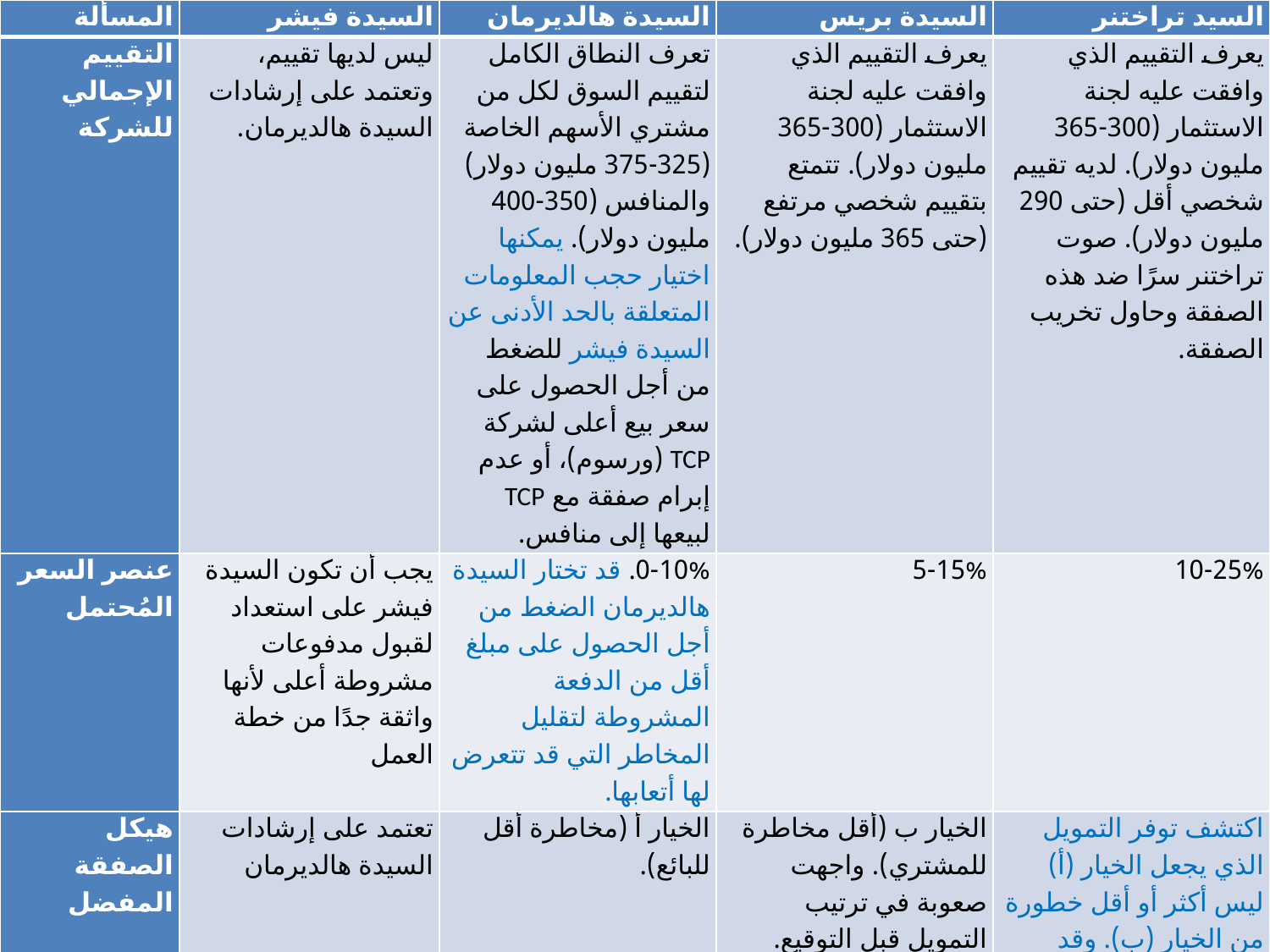

| المسألة | السيدة فيشر | السيدة هالديرمان | السيدة بريس | السيد تراختنر |
| --- | --- | --- | --- | --- |
| التقييم الإجمالي للشركة | ليس لديها تقييم، وتعتمد على إرشادات السيدة هالديرمان. | تعرف النطاق الكامل لتقييم السوق لكل من مشتري الأسهم الخاصة (325-375 مليون دولار) والمنافس (350-400 مليون دولار). يمكنها اختيار حجب المعلومات المتعلقة بالحد الأدنى عن السيدة فيشر للضغط من أجل الحصول على سعر بيع أعلى لشركة TCP (ورسوم)، أو عدم إبرام صفقة مع TCP لبيعها إلى منافس. | يعرف التقييم الذي وافقت عليه لجنة الاستثمار (300-365 مليون دولار). تتمتع بتقييم شخصي مرتفع (حتى 365 مليون دولار). | يعرف التقييم الذي وافقت عليه لجنة الاستثمار (300-365 مليون دولار). لديه تقييم شخصي أقل (حتى 290 مليون دولار). صوت تراختنر سرًا ضد هذه الصفقة وحاول تخريب الصفقة. |
| عنصر السعر المُحتمل | يجب أن تكون السيدة فيشر على استعداد لقبول مدفوعات مشروطة أعلى لأنها واثقة جدًا من خطة العمل | 0-10%. قد تختار السيدة هالديرمان الضغط من أجل الحصول على مبلغ أقل من الدفعة المشروطة لتقليل المخاطر التي قد تتعرض لها أتعابها. | 5-15% | 10-25% |
| هيكل الصفقة المفضل | تعتمد على إرشادات السيدة هالديرمان | الخيار أ (مخاطرة أقل للبائع). | الخيار ب (أقل مخاطرة للمشتري). واجهت صعوبة في ترتيب التمويل قبل التوقيع. | اكتشف توفر التمويل الذي يجعل الخيار (أ) ليس أكثر أو أقل خطورة من الخيار (ب). وقد يختار حجب هذه المعلومات عن بريس. |